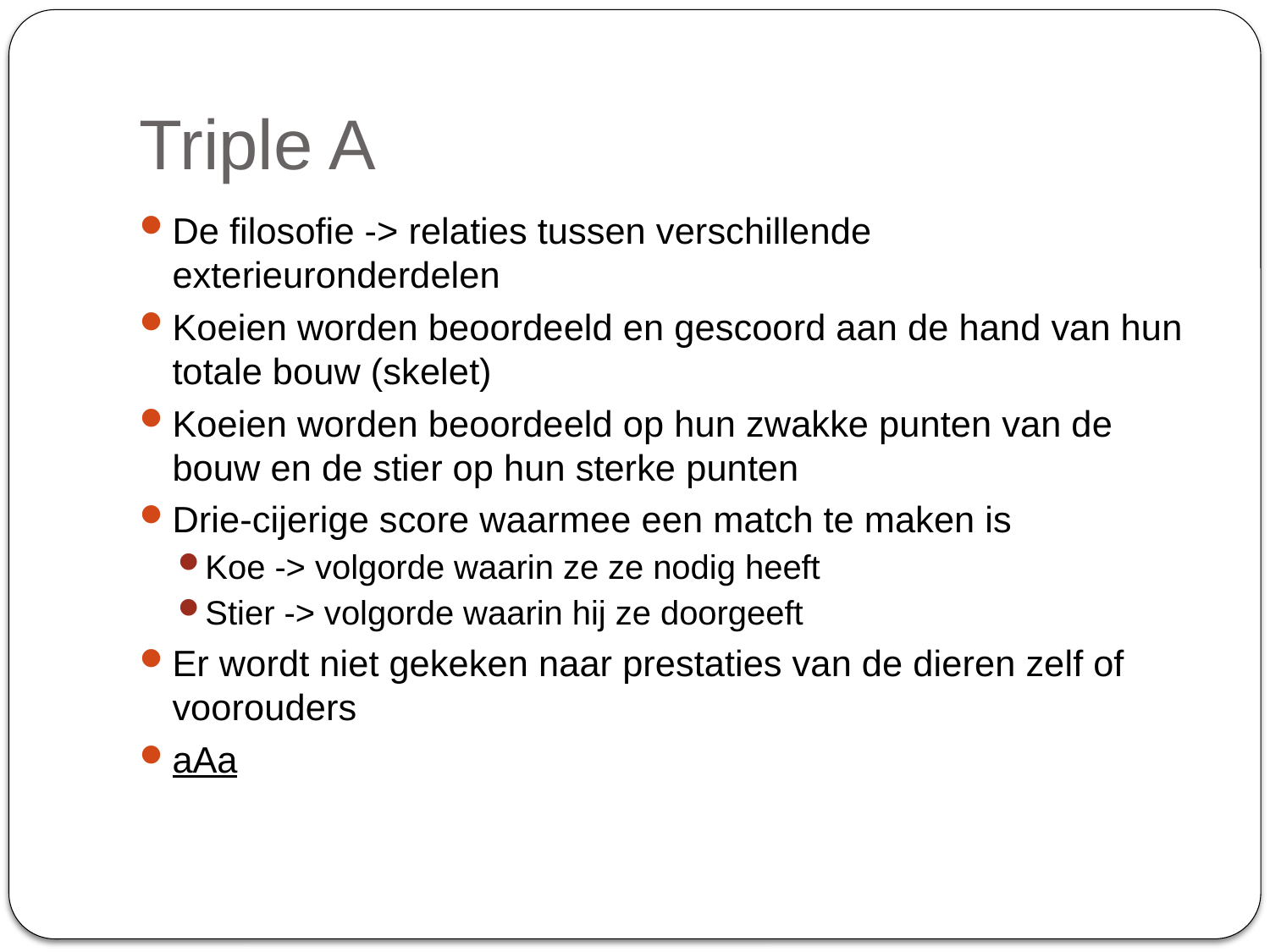

# Triple A
De filosofie -> relaties tussen verschillende exterieuronderdelen
Koeien worden beoordeeld en gescoord aan de hand van hun totale bouw (skelet)
Koeien worden beoordeeld op hun zwakke punten van de bouw en de stier op hun sterke punten
Drie-cijerige score waarmee een match te maken is
Koe -> volgorde waarin ze ze nodig heeft
Stier -> volgorde waarin hij ze doorgeeft
Er wordt niet gekeken naar prestaties van de dieren zelf of voorouders
aAa